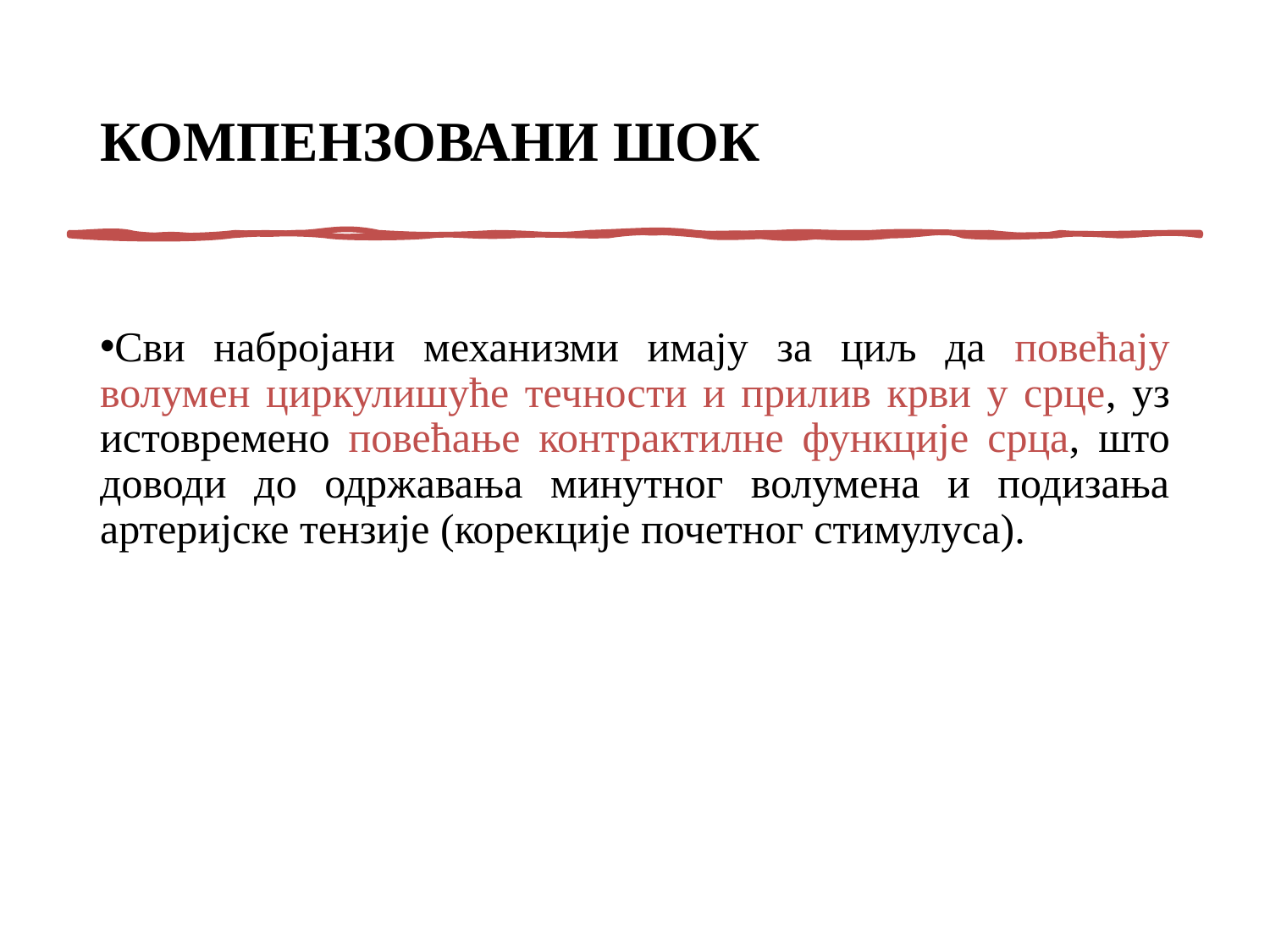

КОМПЕНЗОВАНИ ШОК

Сви набројани механизми имају за циљ да повећају волумен циркулишуће течности и прилив крви у срце, уз истовремено повећање контрактилне функције срца, што доводи до одржавања минутног волумена и подизања артеријске тензије (корекције почетног стимулуса).